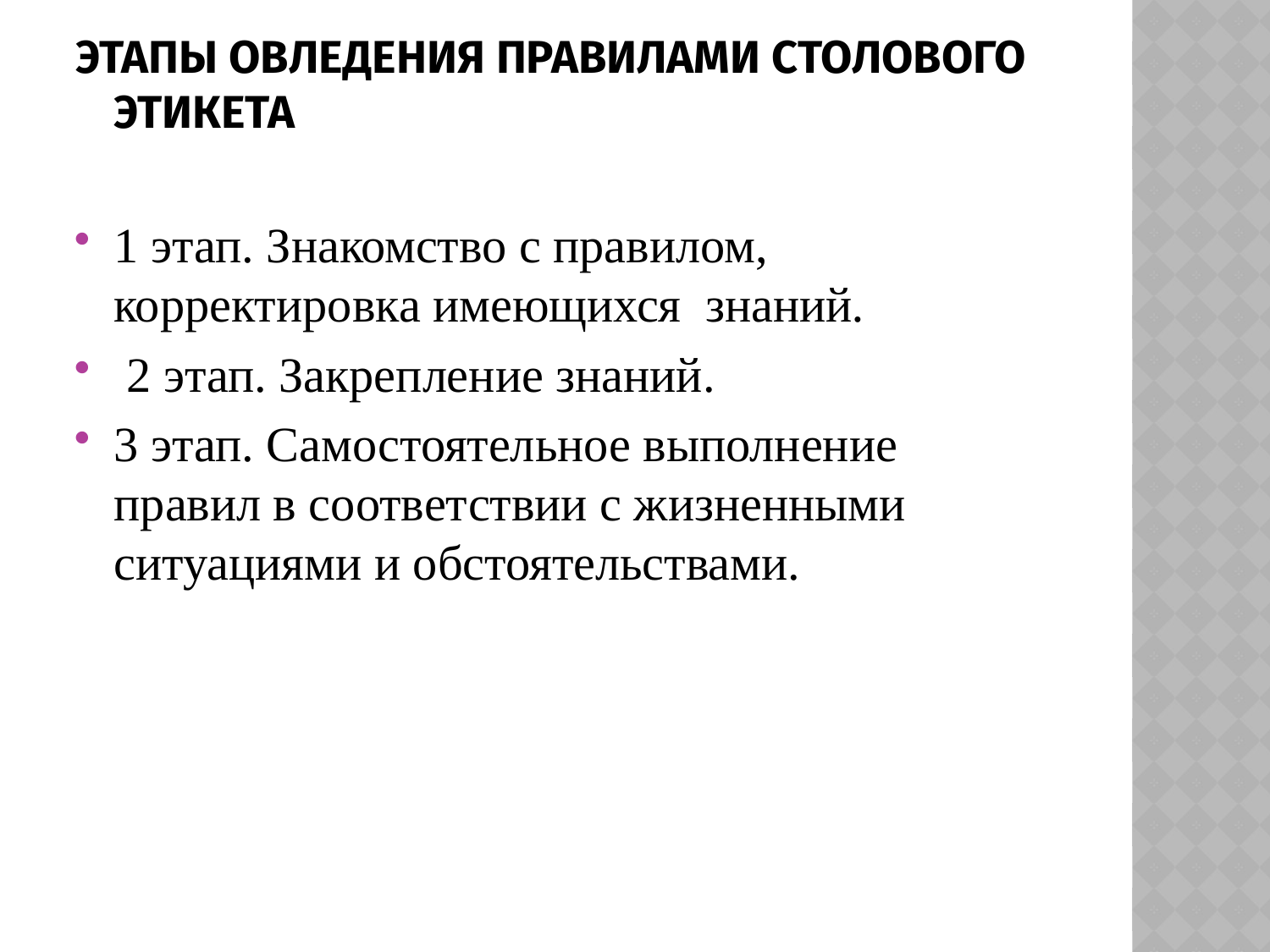

ЭТАПЫ ОВЛЕДЕНИЯ ПРАВИЛАМИ СТОЛОВОГО ЭТИКЕТА

1 этап. Знакомство с правилом, корректировка имеющихся  знаний.
 2 этап. Закрепление знаний.
3 этап. Самостоятельное выполнение правил в соответствии с жизненными ситуациями и обстоятельствами.